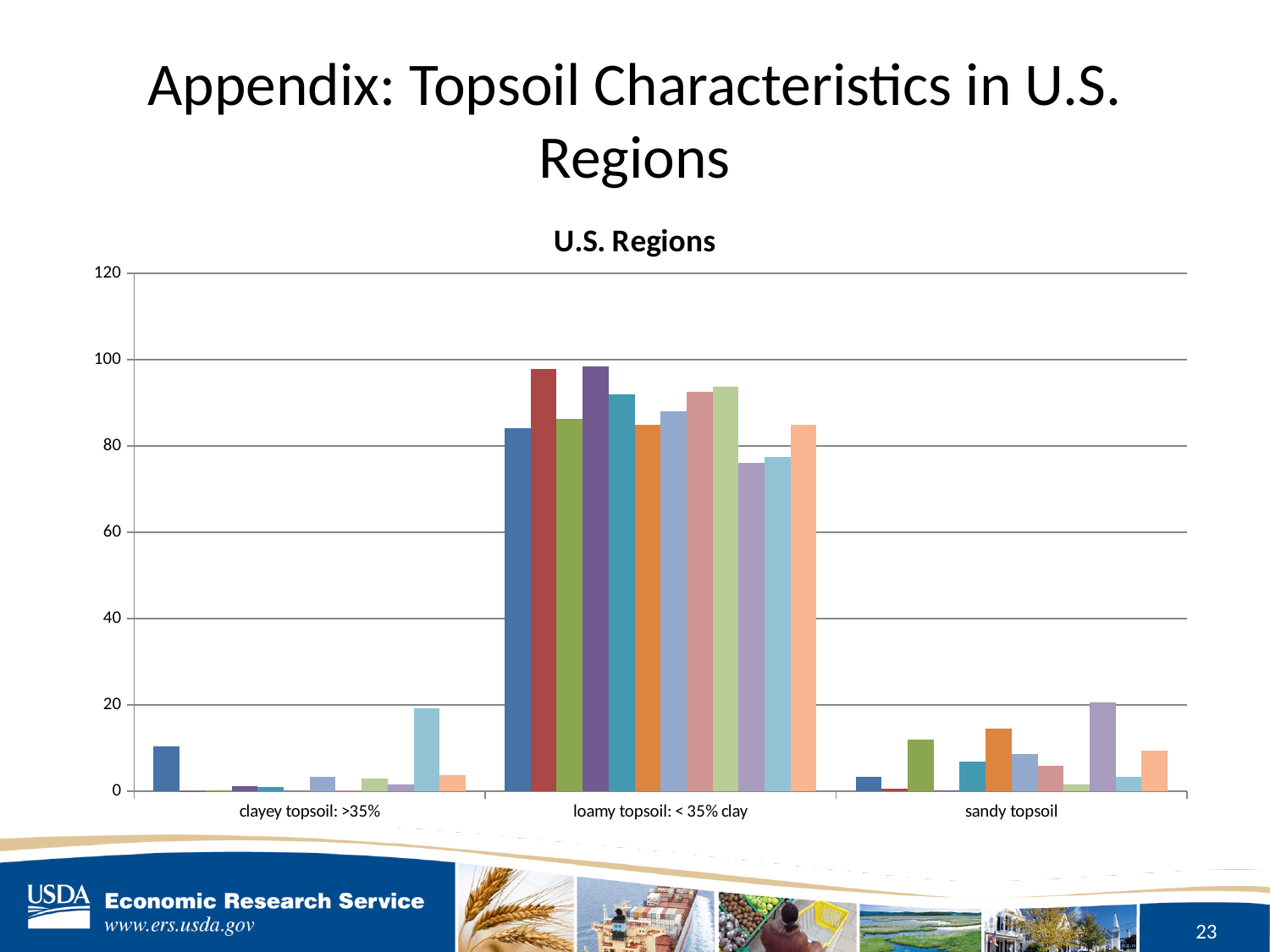

# Appendix: Topsoil Characteristics in U.S. Regions

### Chart: U.S. Regions

| Category | Delta | Eastern Mountain | Great Lakes | Heartland | Mountain | Northeast | Northern Plains | Northwest | Pacific | Southern | Southern Plains | Upper Midwest |
|---|---|---|---|---|---|---|---|---|---|---|---|---|
| clayey topsoil: >35% | 10.353554931374747 | 0.07219637120469234 | 0.10826871291268132 | 1.2296480058638872 | 0.9184527051951574 | 0.0 | 3.426438919950433 | 0.22279965692040568 | 2.939339559006412 | 1.6072683902378782 | 19.15880591224212 | 3.7567576484173286 |
| loamy topsoil: < 35% clay | 84.07527100097424 | 97.93060043781271 | 86.35697134070101 | 98.50667631061735 | 91.99182190212946 | 84.82898831914247 | 88.0091488894713 | 92.63984582572503 | 93.70594414184716 | 76.09493267745103 | 77.51005720096174 | 84.828834746073 |
| sandy topsoil | 3.397793488237104 | 0.5835938229376555 | 11.93282242840809 | 0.26367568351877535 | 6.961985402595009 | 14.453802359394132 | 8.560933510087944 | 5.886234590902245 | 1.6162045858660912 | 20.60865970371576 | 3.283404281499004 | 9.49809584974123 |